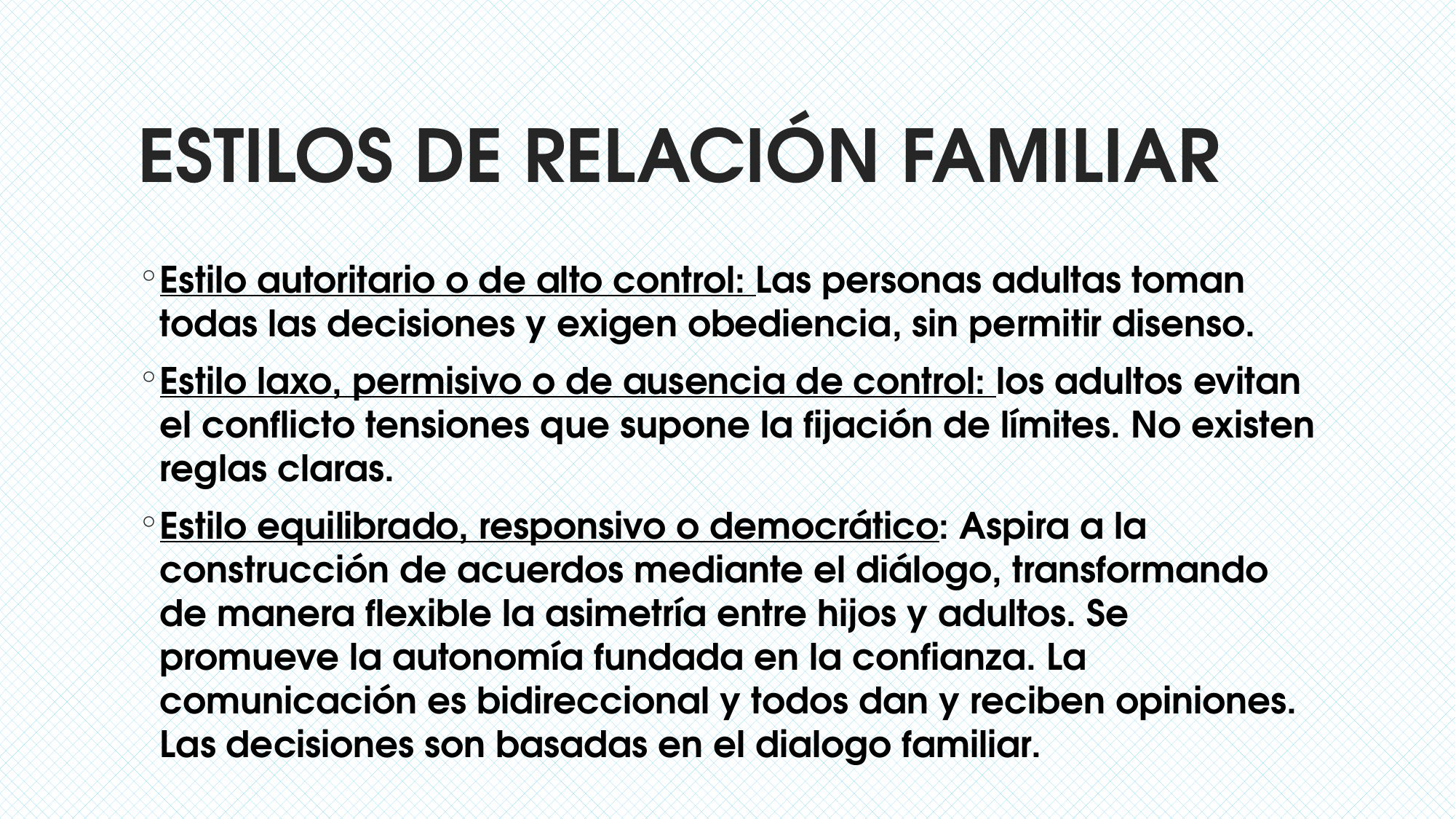

# ESTILOS DE RELACIÓN FAMILIAR
Estilo autoritario o de alto control: Las personas adultas toman todas las decisiones y exigen obediencia, sin permitir disenso.
Estilo laxo, permisivo o de ausencia de control: los adultos evitan el conflicto tensiones que supone la fijación de límites. No existen reglas claras.
Estilo equilibrado, responsivo o democrático: Aspira a la construcción de acuerdos mediante el diálogo, transformando de manera flexible la asimetría entre hijos y adultos. Se promueve la autonomía fundada en la confianza. La comunicación es bidireccional y todos dan y reciben opiniones. Las decisiones son basadas en el dialogo familiar.